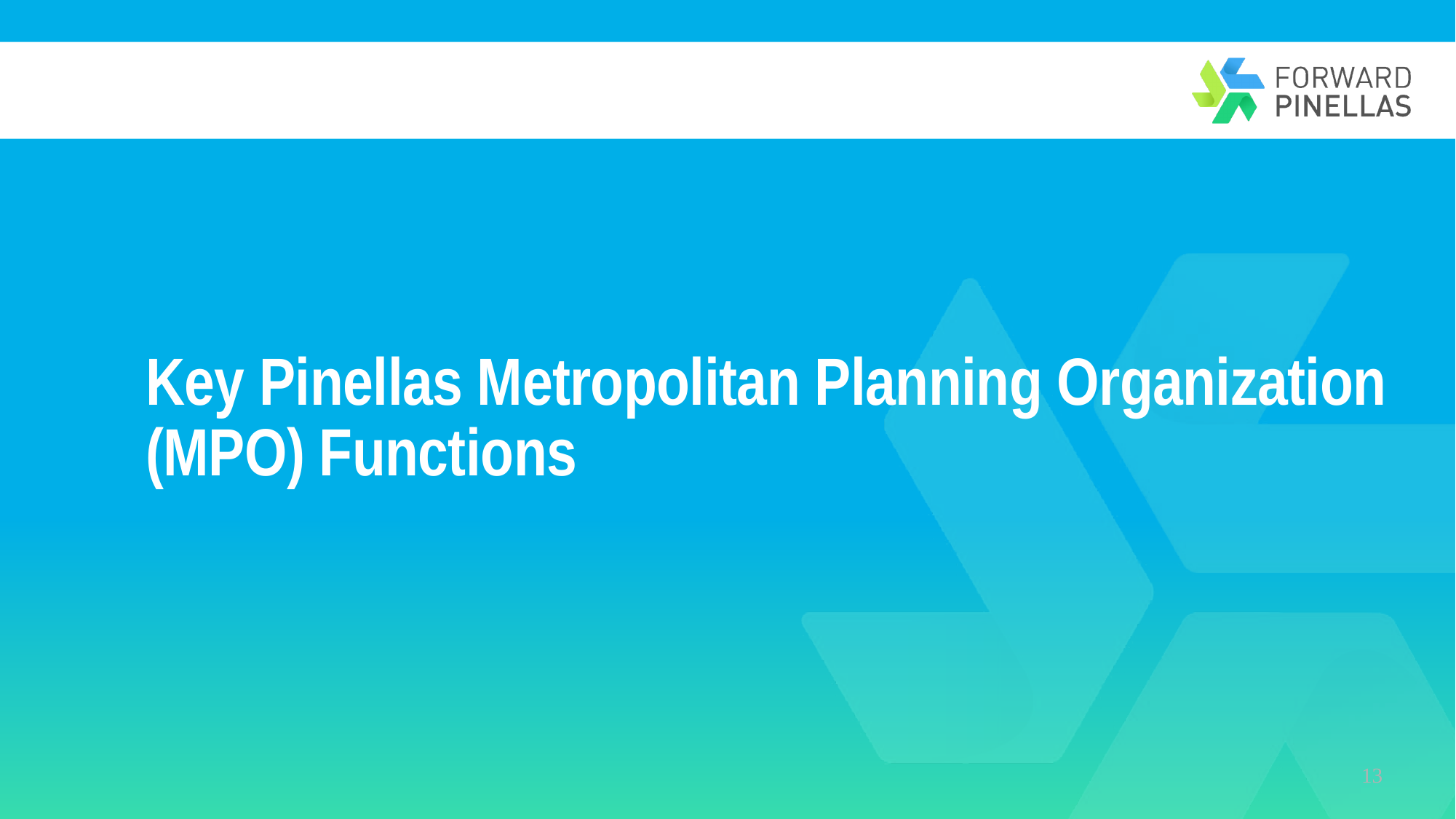

Key Pinellas Metropolitan Planning Organization (MPO) Functions
13